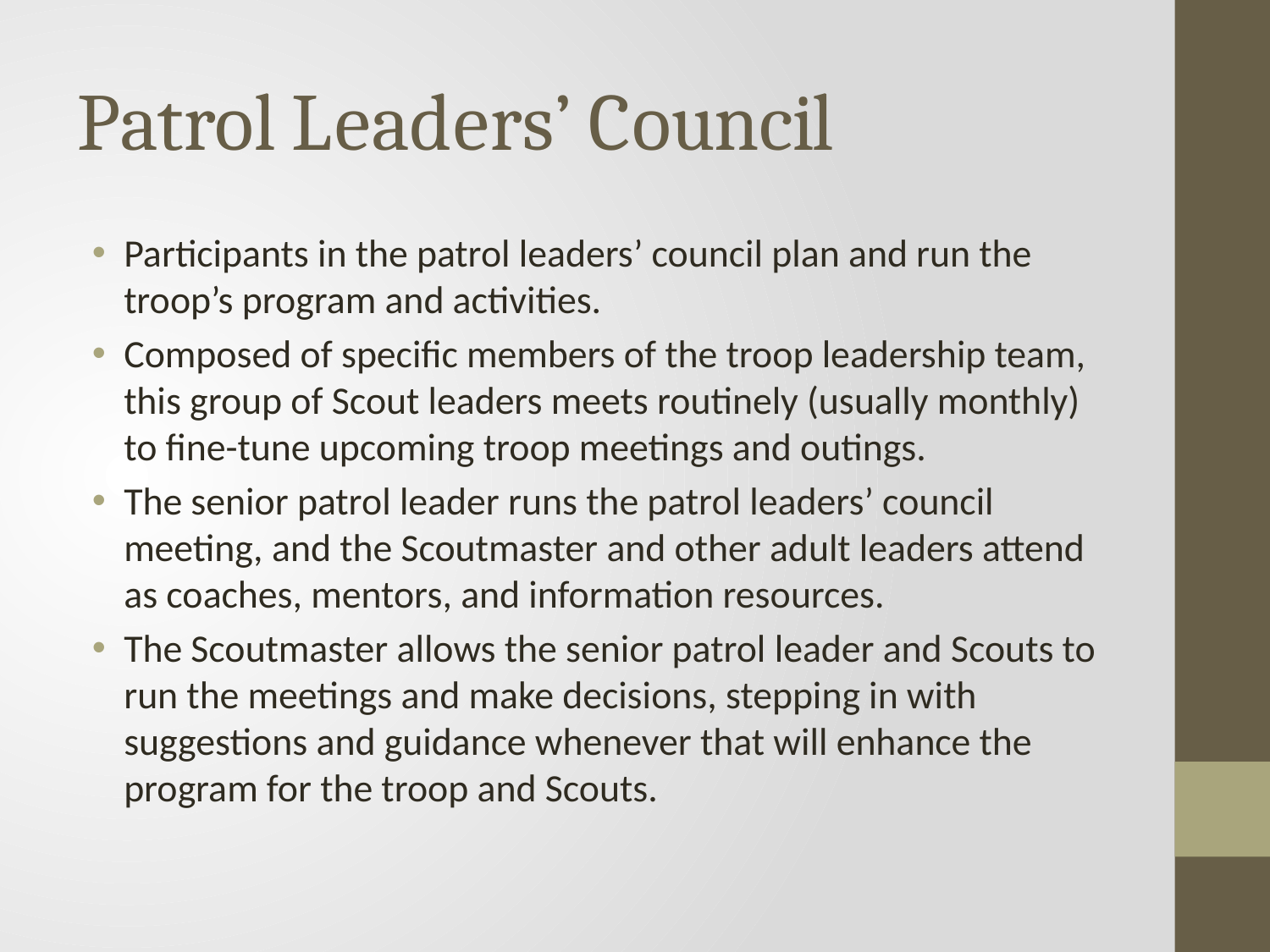

# Patrol Leaders’ Council
Participants in the patrol leaders’ council plan and run the troop’s program and activities.
Composed of specific members of the troop leadership team, this group of Scout leaders meets routinely (usually monthly) to fine-tune upcoming troop meetings and outings.
The senior patrol leader runs the patrol leaders’ council meeting, and the Scoutmaster and other adult leaders attend as coaches, mentors, and information resources.
The Scoutmaster allows the senior patrol leader and Scouts to run the meetings and make decisions, stepping in with suggestions and guidance whenever that will enhance the program for the troop and Scouts.